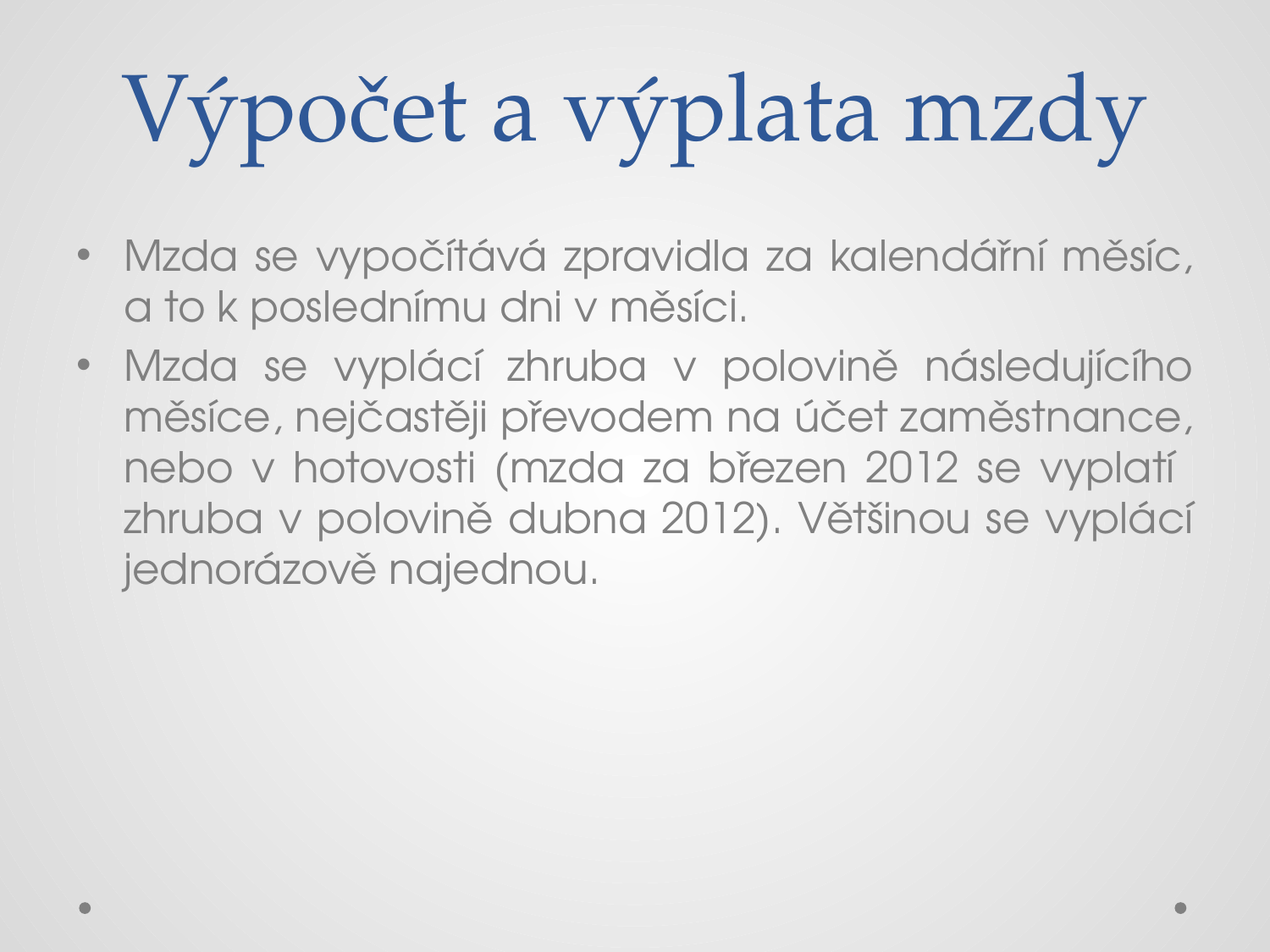

# Výpočet a výplata mzdy
Mzda se vypočítává zpravidla za kalendářní měsíc, a to k poslednímu dni v měsíci.
Mzda se vyplácí zhruba v polovině následujícího měsíce, nejčastěji převodem na účet zaměstnance, nebo v hotovosti (mzda za březen 2012 se vyplatí
zhruba v polovině dubna 2012). Většinou se vyplácí jednorázově najednou.